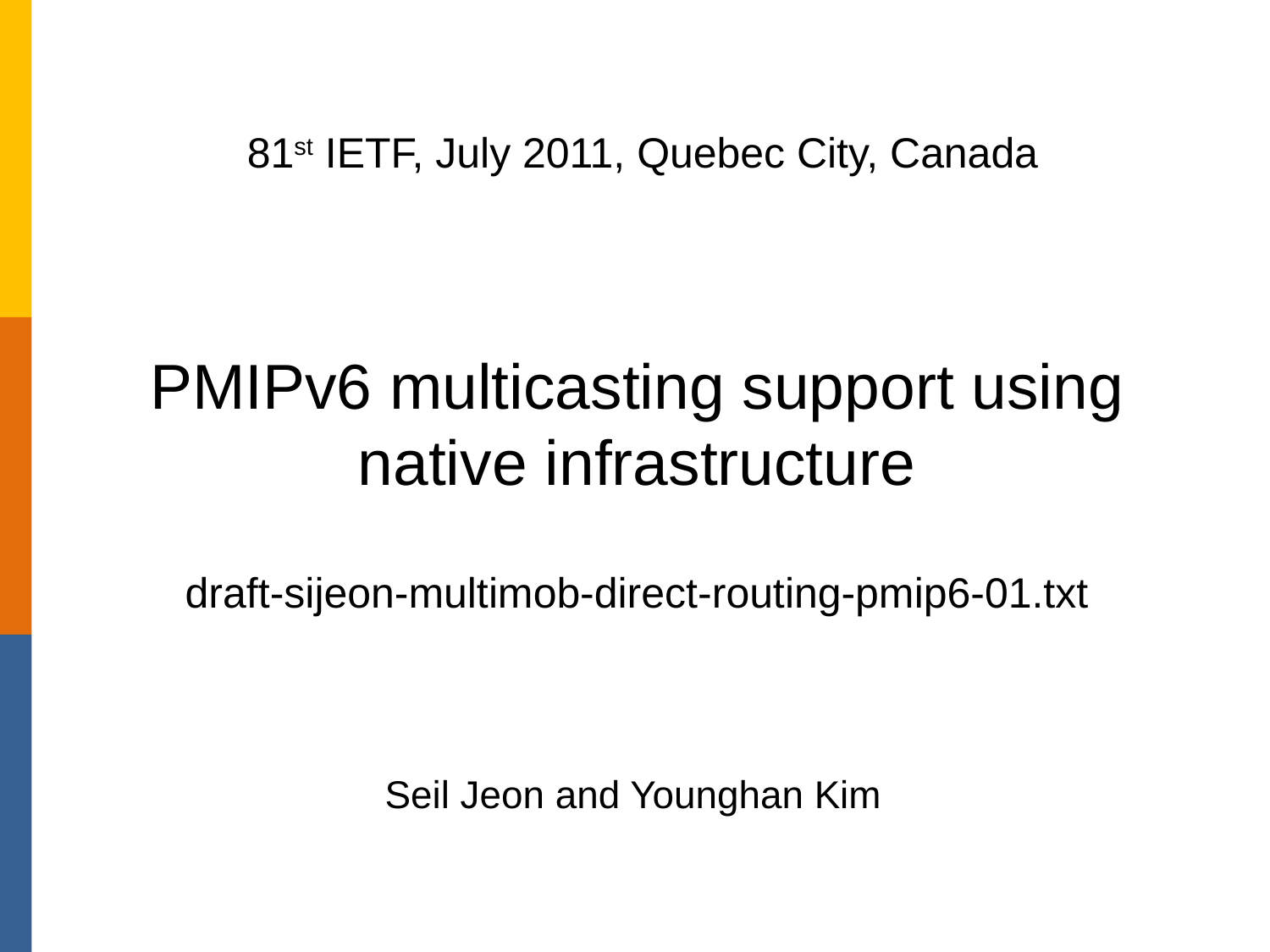

81st IETF, July 2011, Quebec City, Canada

# PMIPv6 multicasting support using native infrastructure draft-sijeon-multimob-direct-routing-pmip6-01.txt

Seil Jeon and Younghan Kim